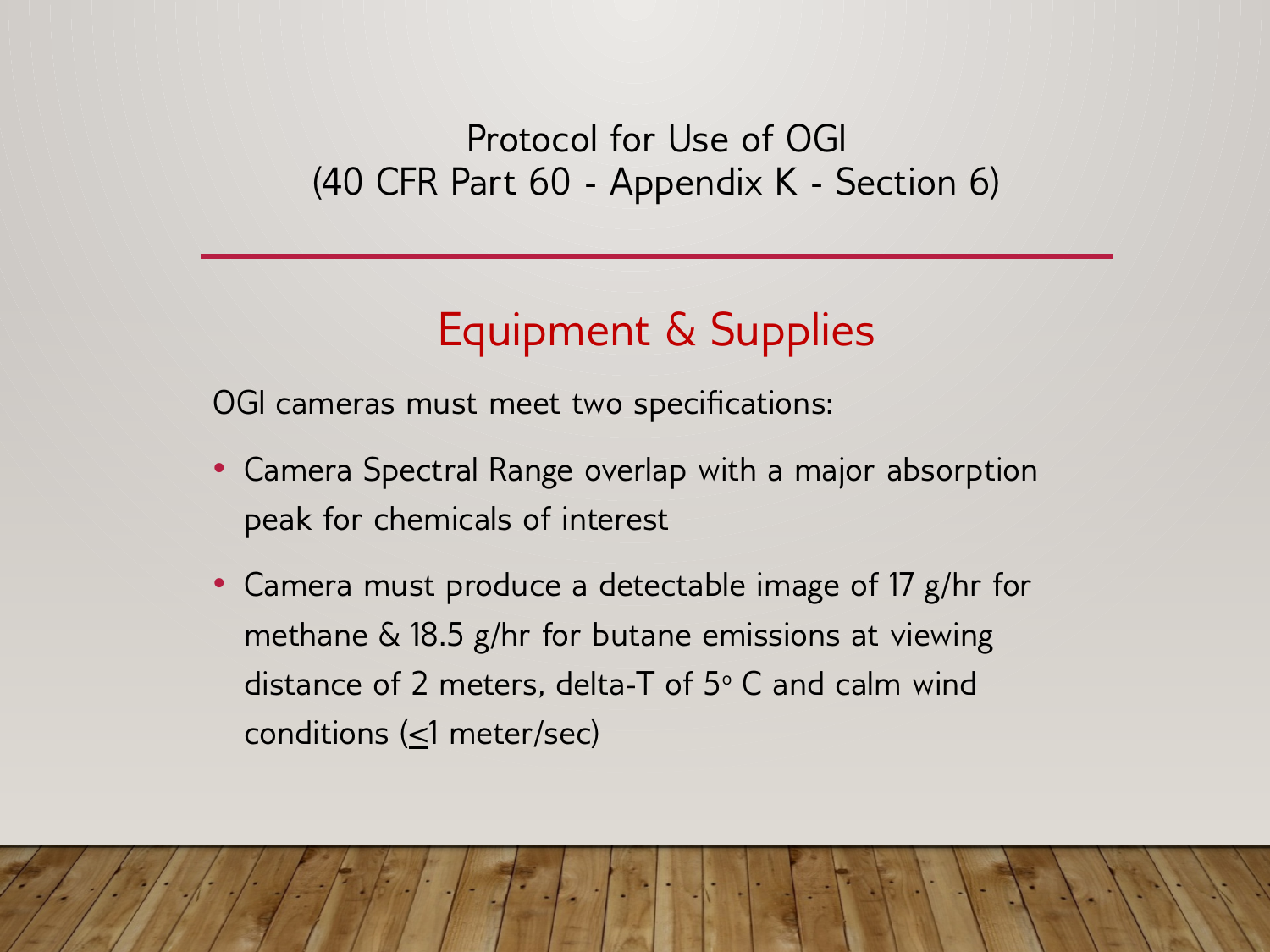

# Protocol for Use of OGI (40 CFR Part 60 - Appendix K - Section 6)
Equipment & Supplies
OGI cameras must meet two specifications:
Camera Spectral Range overlap with a major absorption peak for chemicals of interest
Camera must produce a detectable image of 17 g/hr for methane & 18.5 g/hr for butane emissions at viewing distance of 2 meters, delta-T of 5o C and calm wind conditions (<1 meter/sec)